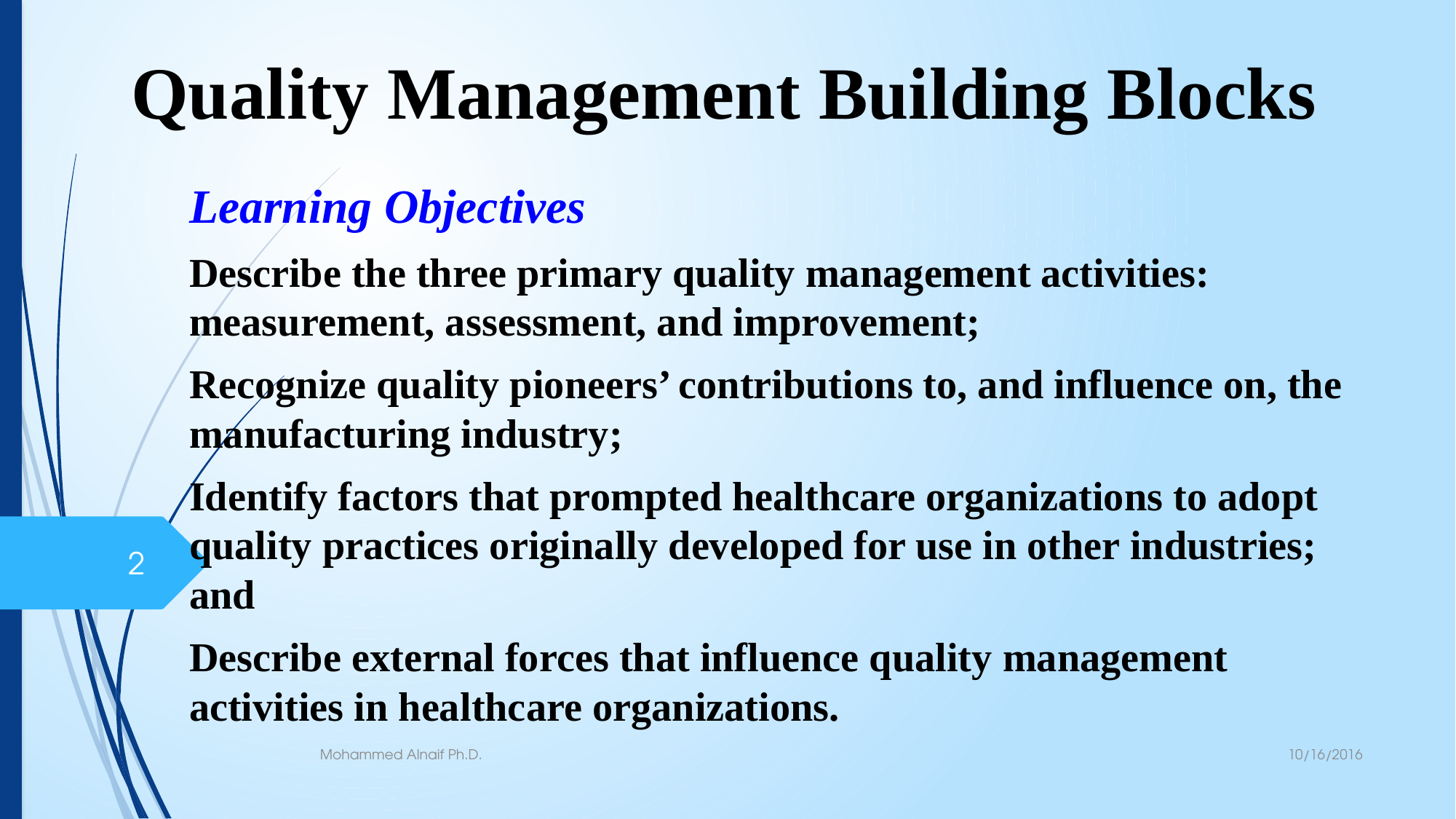

# Quality Management Building Blocks
Learning Objectives
Describe the three primary quality management activities: measurement, assessment, and improvement;
Recognize quality pioneers’ contributions to, and influence on, the manufacturing industry;
Identify factors that prompted healthcare organizations to adopt quality practices originally developed for use in other industries; and
Describe external forces that influence quality management activities in healthcare organizations.

2
10/16/2016
Mohammed Alnaif Ph.D.